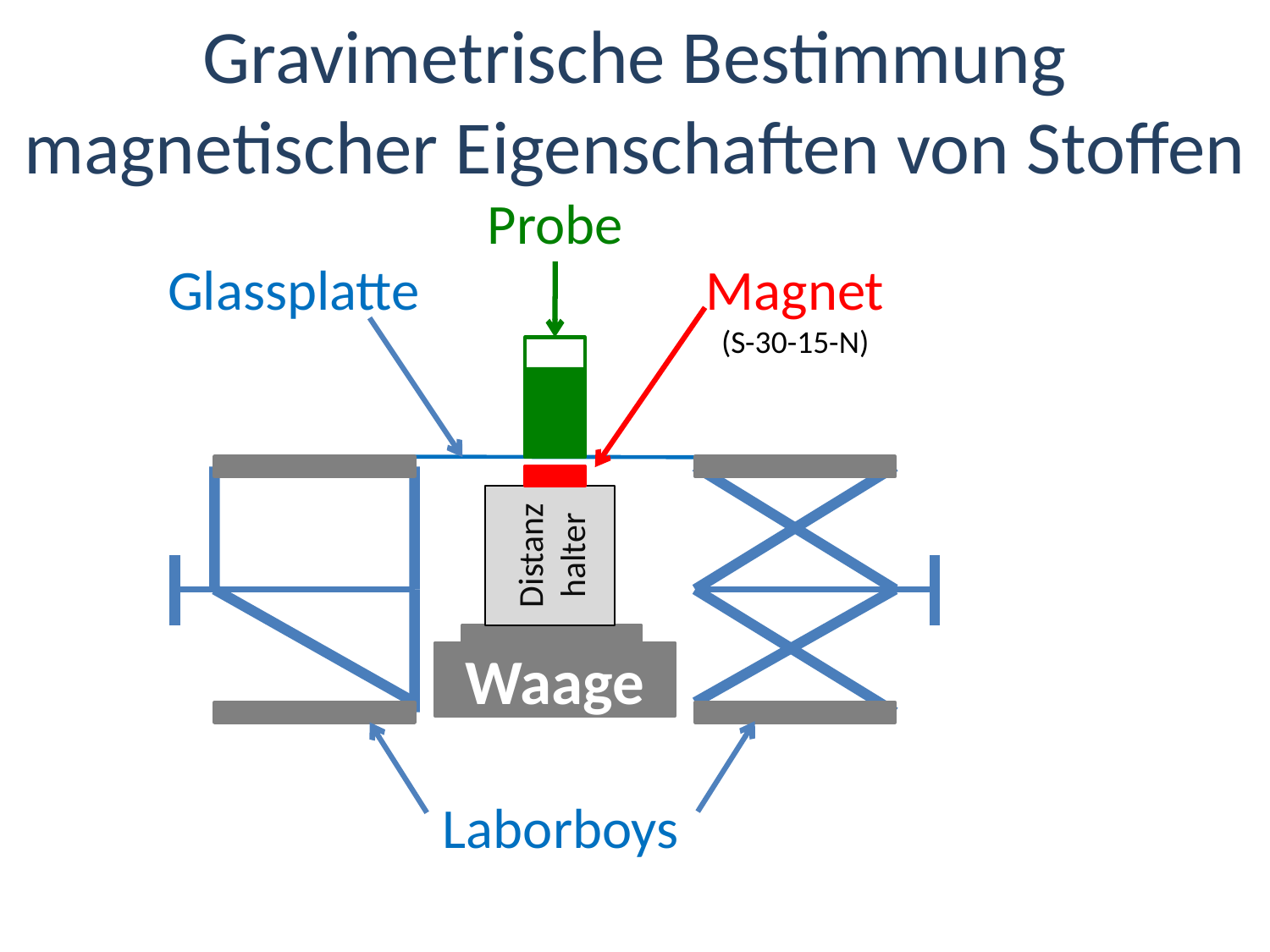

# Gravimetrische Bestimmung magnetischer Eigenschaften von Stoffen
Probe
Glassplatte
Magnet
(S-30-15-N)

Distanzhalter

Waage
Laborboys